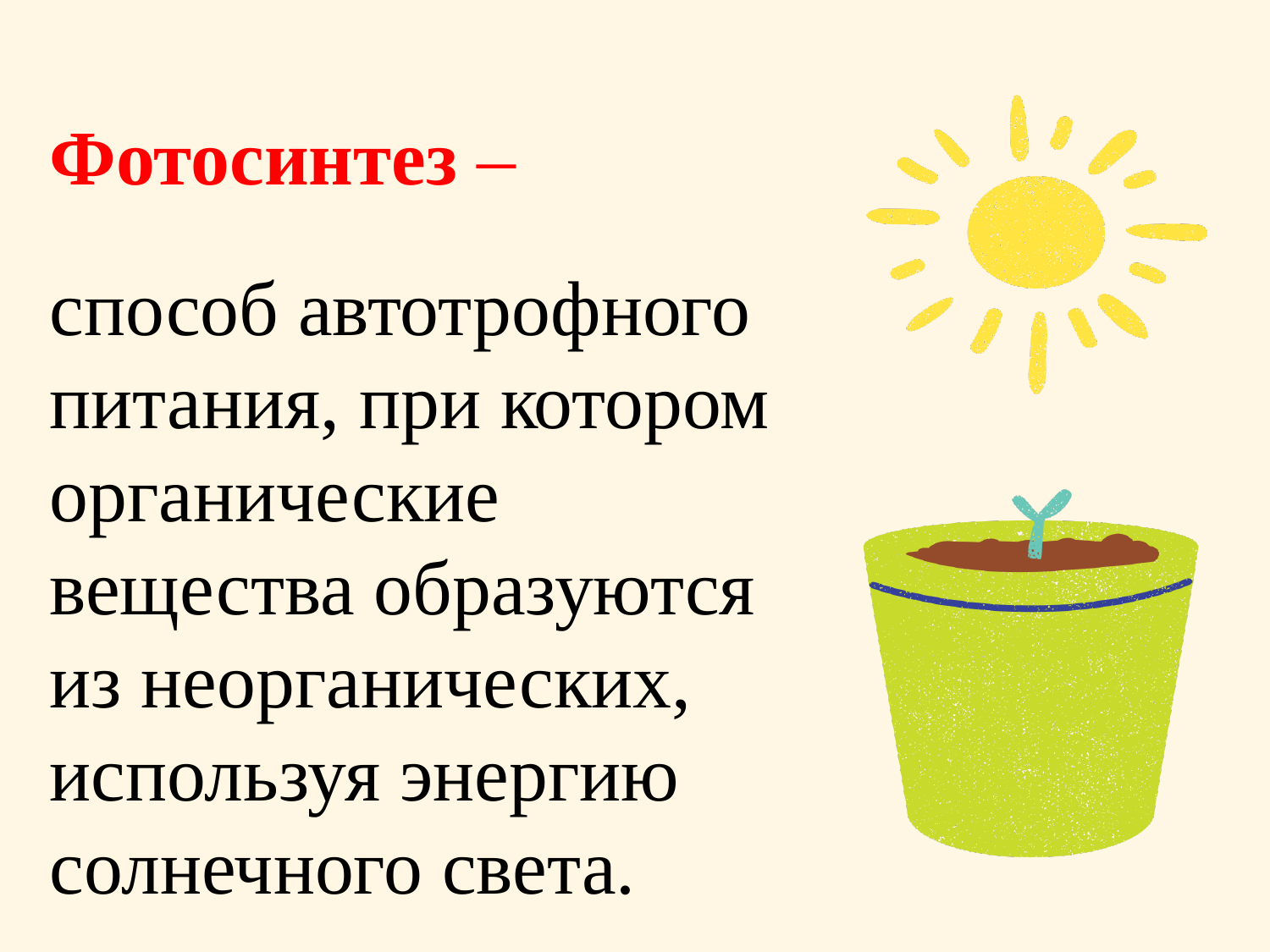

Фотосинтез –

способ автотрофного питания, при котором органические вещества образуются из неорганических, используя энергию солнечного света.